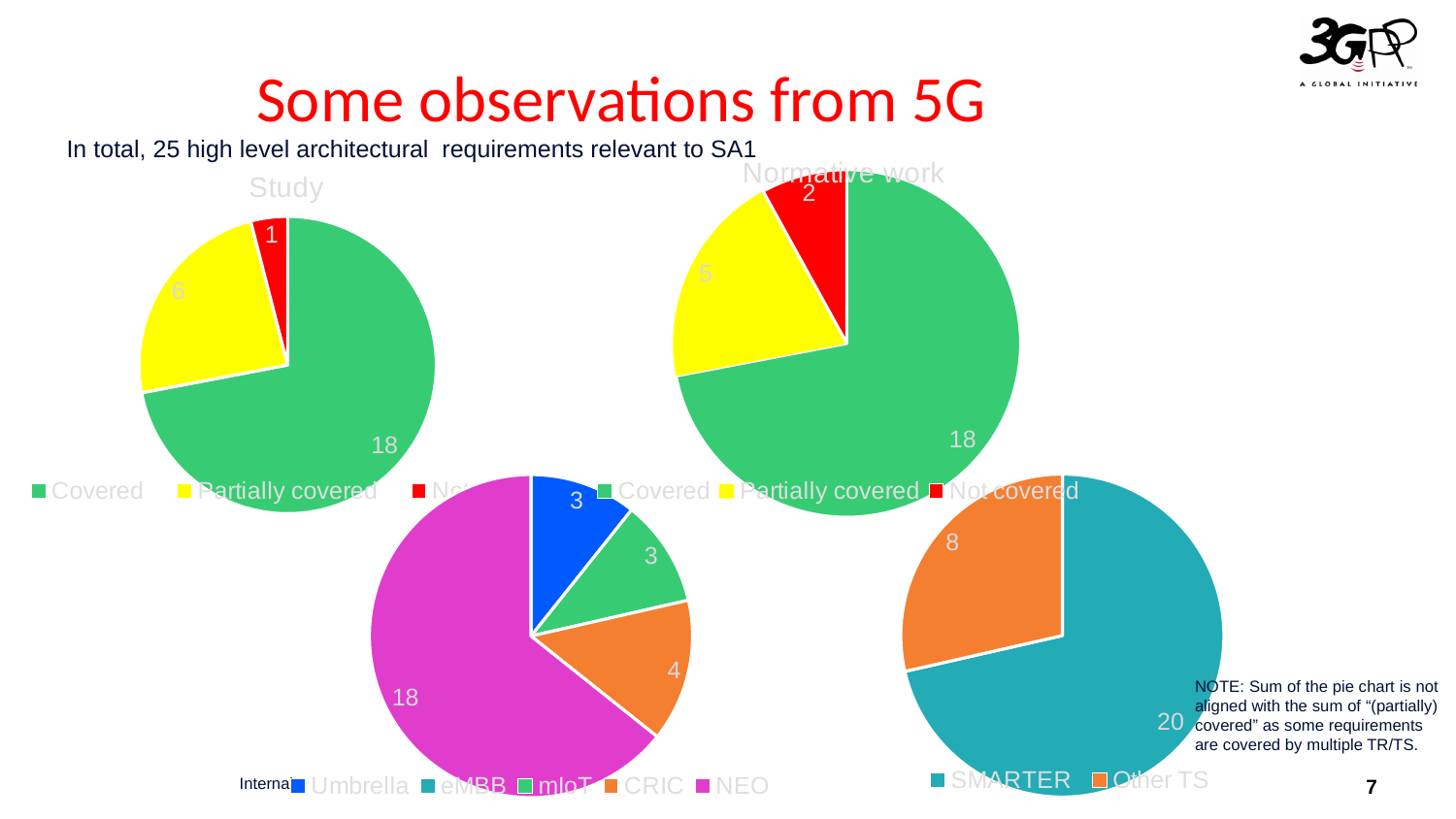

# Some observations from 5G

### Chart: Normative work

| Category | Normative work |
|---|---|
| Covered | 18.0 |
| Partially covered | 5.0 |
| Not covered | 2.0 |

### Chart: Study

| Category | Study |
|---|---|
| Covered | 18.0 |
| Partially covered | 6.0 |
| Not covered | 1.0 |
In total, 25 high level architectural  requirements relevant to SA1

### Chart

| Category | Normative work |
|---|---|
| SMARTER | 20.0 |
| Other TS | 8.0 |

### Chart

| Category | Study |
|---|---|
| Umbrella | 3.0 |
| eMBB | 0.0 |
| mIoT | 3.0 |
| CRIC | 4.0 |
| NEO | 18.0 |
NOTE: Sum of the pie chart is not aligned with the sum of “(partially) covered” as some requirements are covered by multiple TR/TS.
Internal